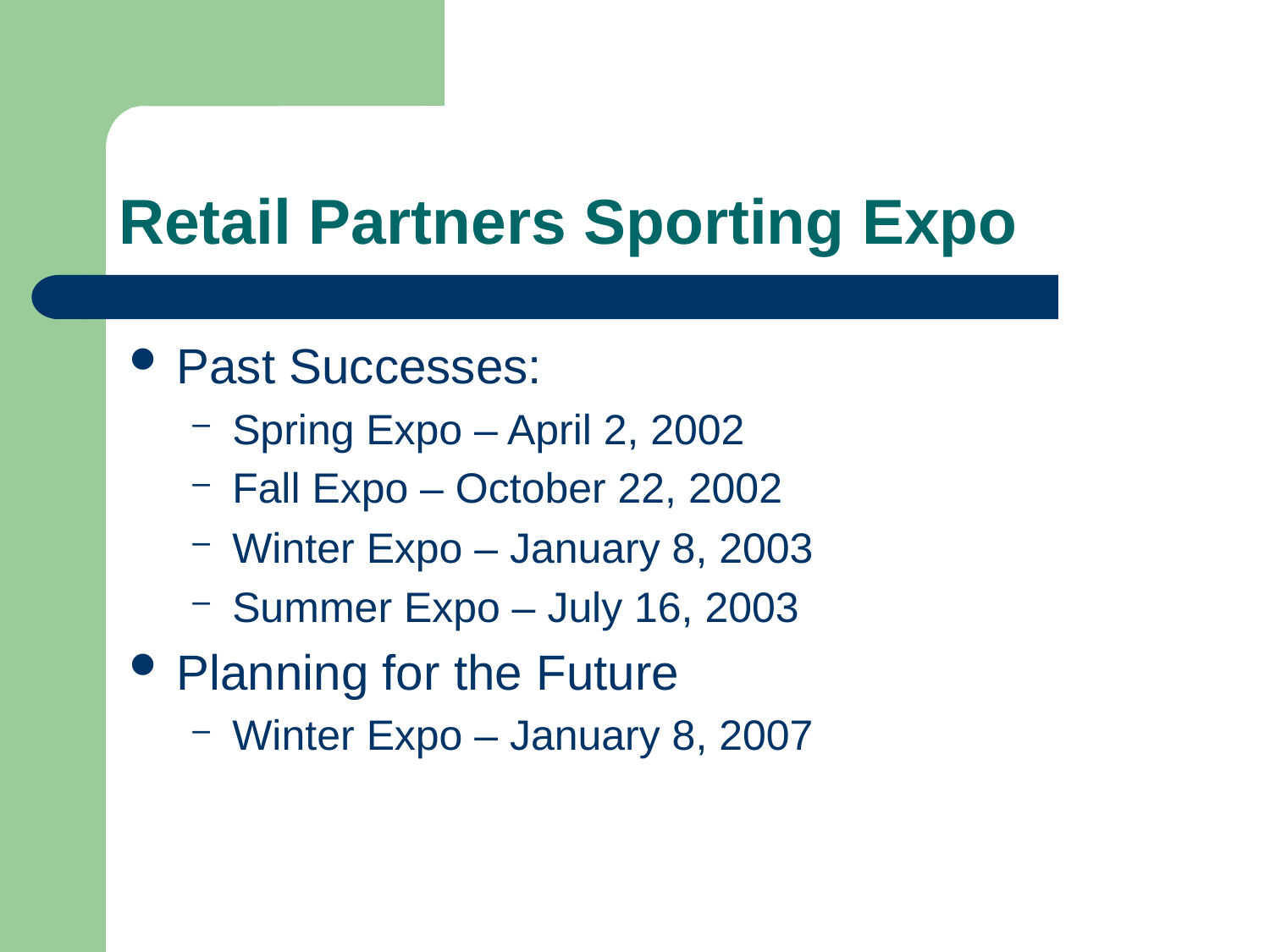

# Retail Partners Sporting Expo
Past Successes:
Spring Expo – April 2, 2002
Fall Expo – October 22, 2002
Winter Expo – January 8, 2003
Summer Expo – July 16, 2003
Planning for the Future
Winter Expo – January 8, 2007